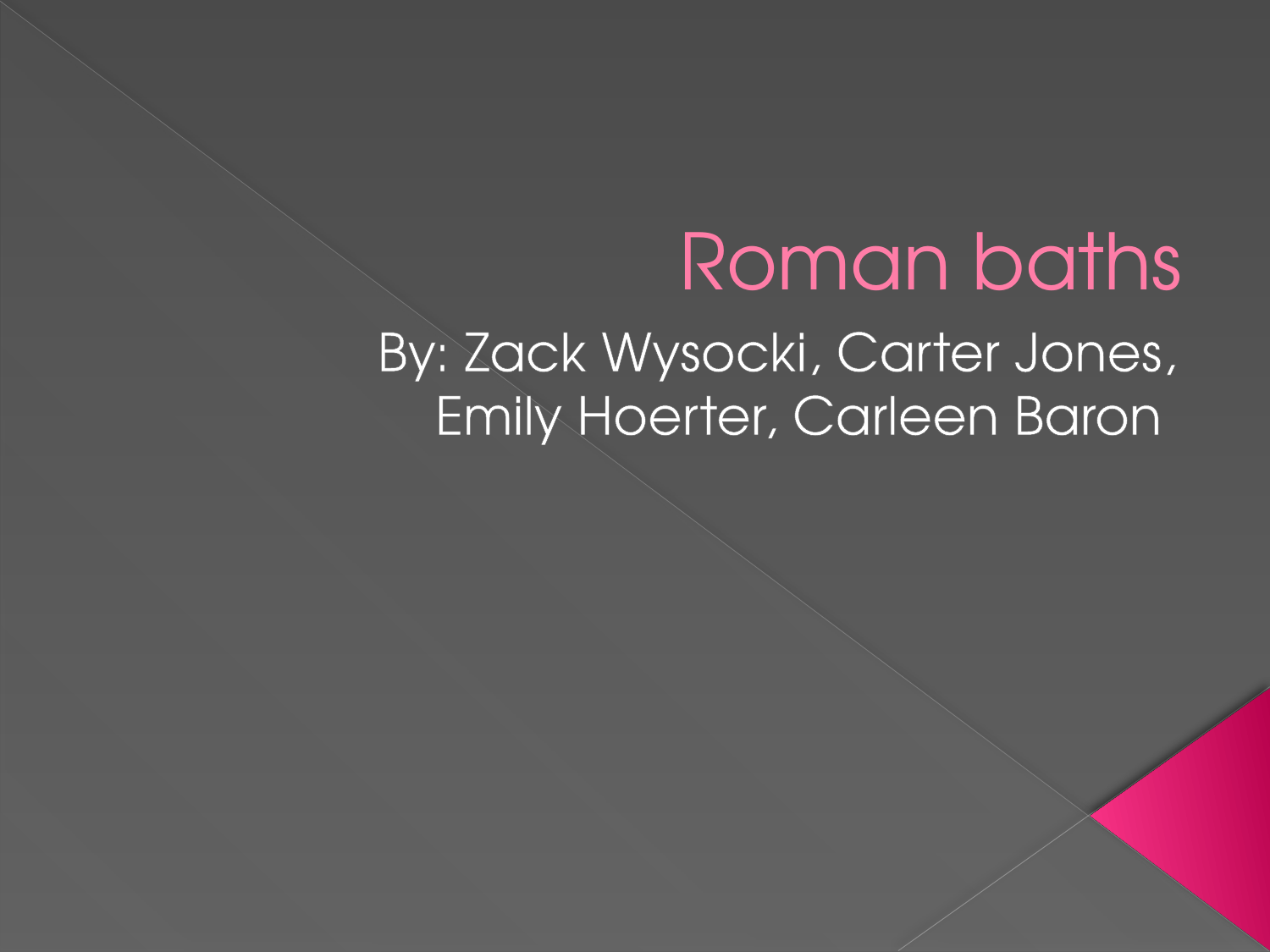

# Roman baths
By: Zack Wysocki, Carter Jones,
 Emily Hoerter, Carleen Baron